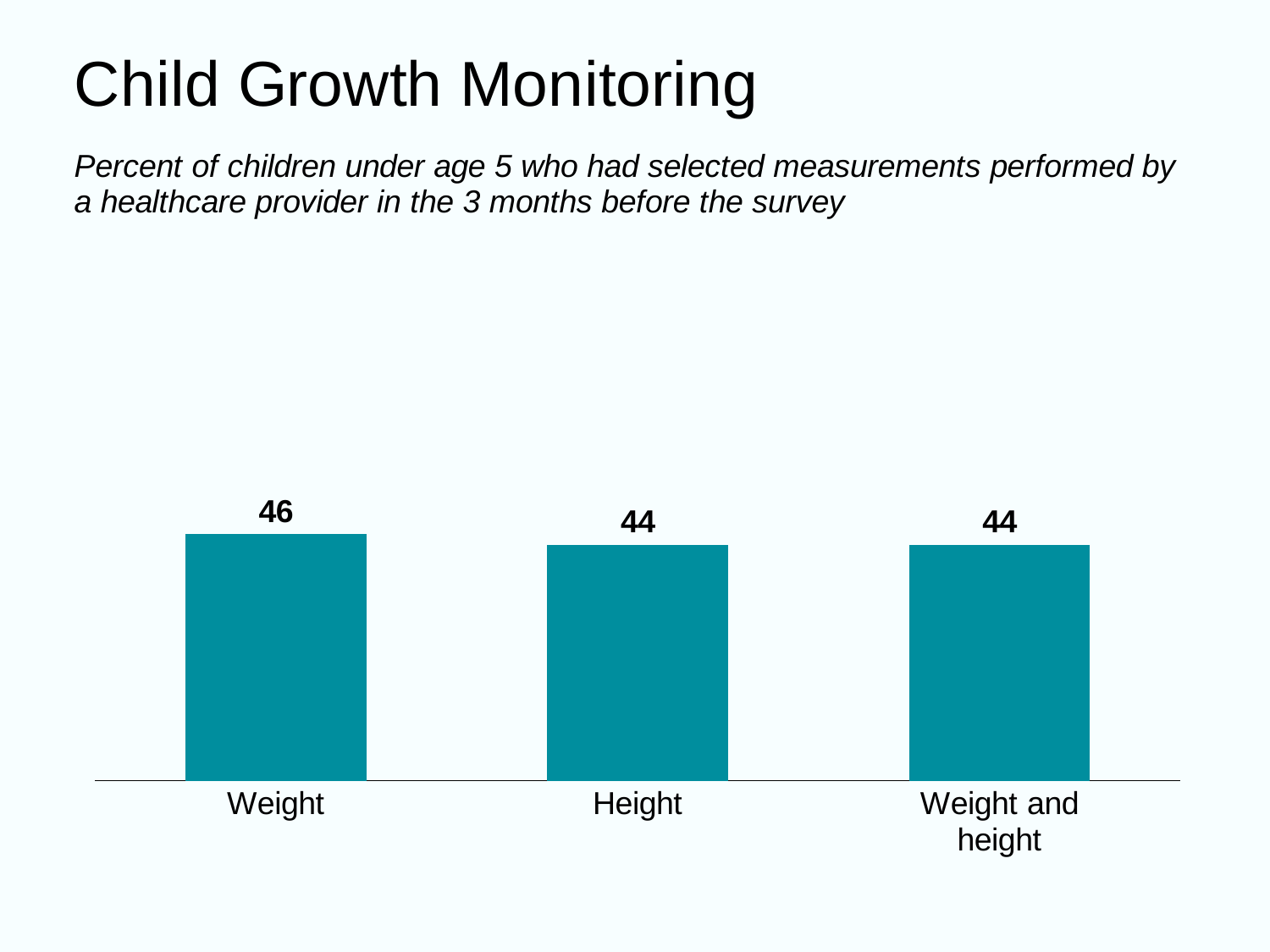

### Chart

| Category | Column1 |
|---|---|
| Weight | 46.0 |
| Height | 44.0 |
| Weight and
height | 44.0 |